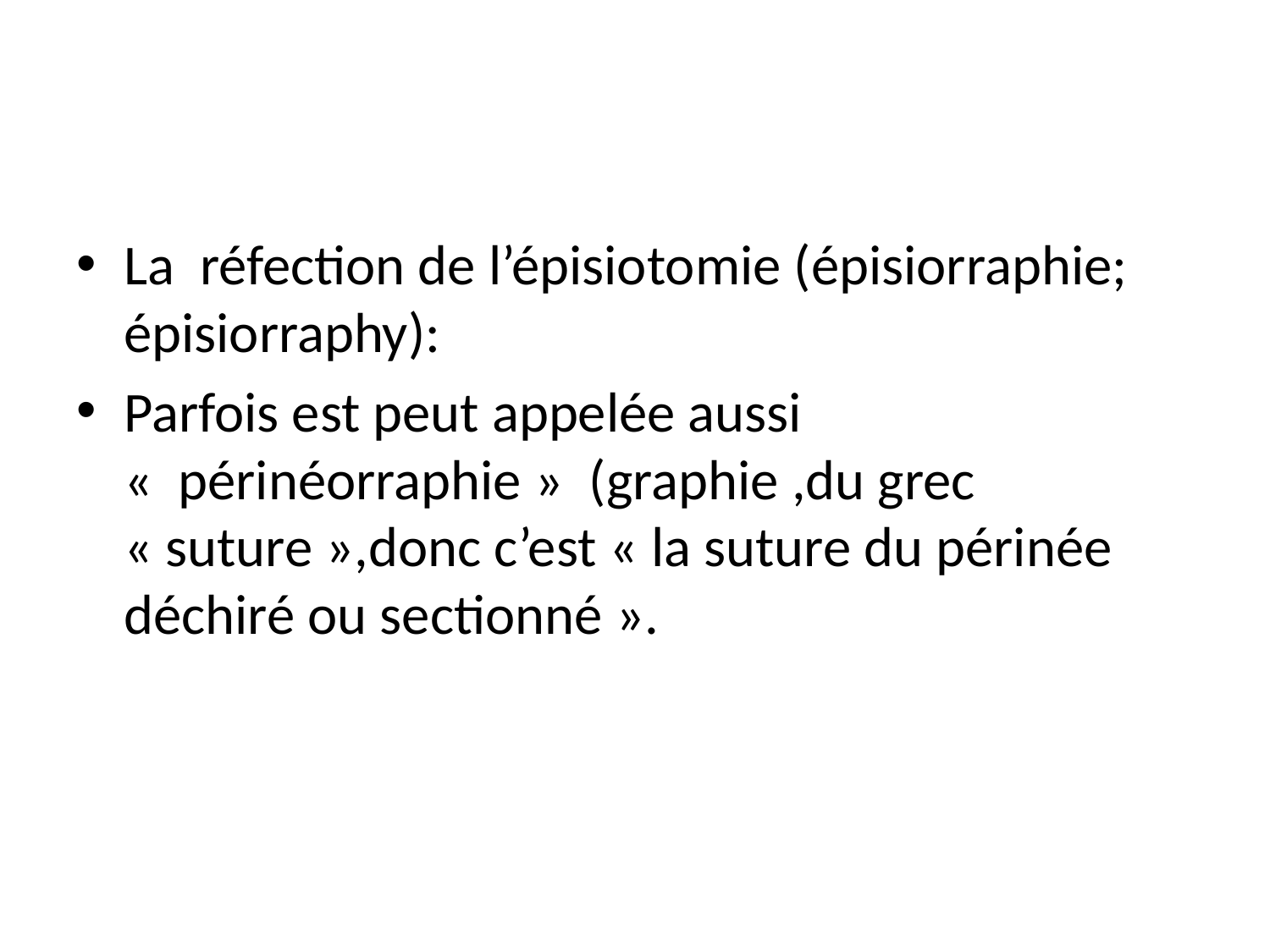

#
La  réfection de l’épisiotomie (épisiorraphie; épisiorraphy):
Parfois est peut appelée aussi  «  périnéorraphie »  (graphie ,du grec « suture »,donc c’est « la suture du périnée déchiré ou sectionné ».